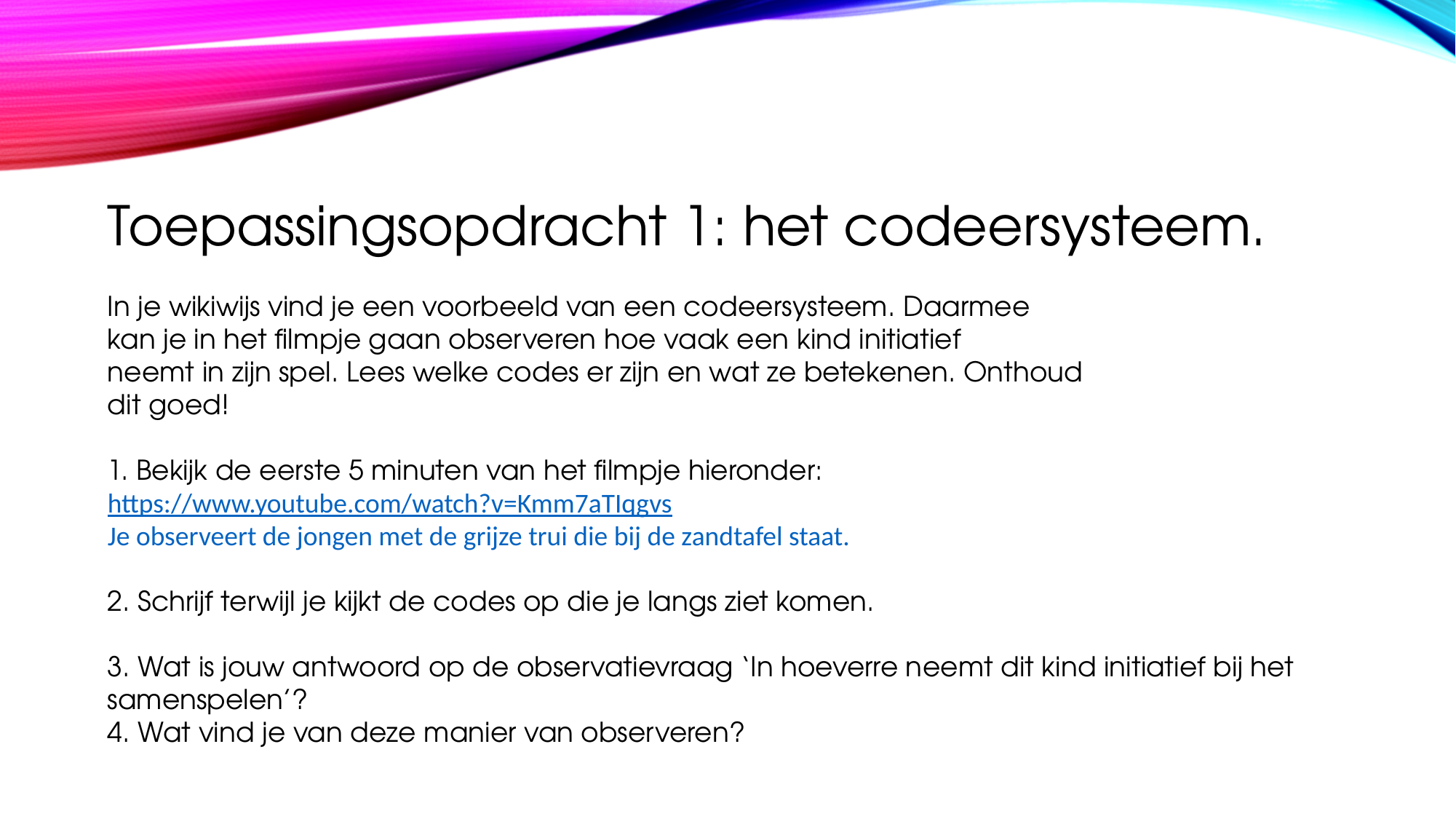

Toepassingsopdracht 1: het codeersysteem.

In je wikiwijs vind je een voorbeeld van een codeersysteem. Daarmee
kan je in het filmpje gaan observeren hoe vaak een kind initiatief
neemt in zijn spel. Lees welke codes er zijn en wat ze betekenen. Onthoud
dit goed!

1. Bekijk de eerste 5 minuten van het filmpje hieronder:
https://www.youtube.com/watch?v=Kmm7aTIqgvs
Je observeert de jongen met de grijze trui die bij de zandtafel staat.

2. Schrijf terwijl je kijkt de codes op die je langs ziet komen.

3. Wat is jouw antwoord op de observatievraag ‘In hoeverre neemt dit kind initiatief bij het
samenspelen’?
4. Wat vind je van deze manier van observeren?